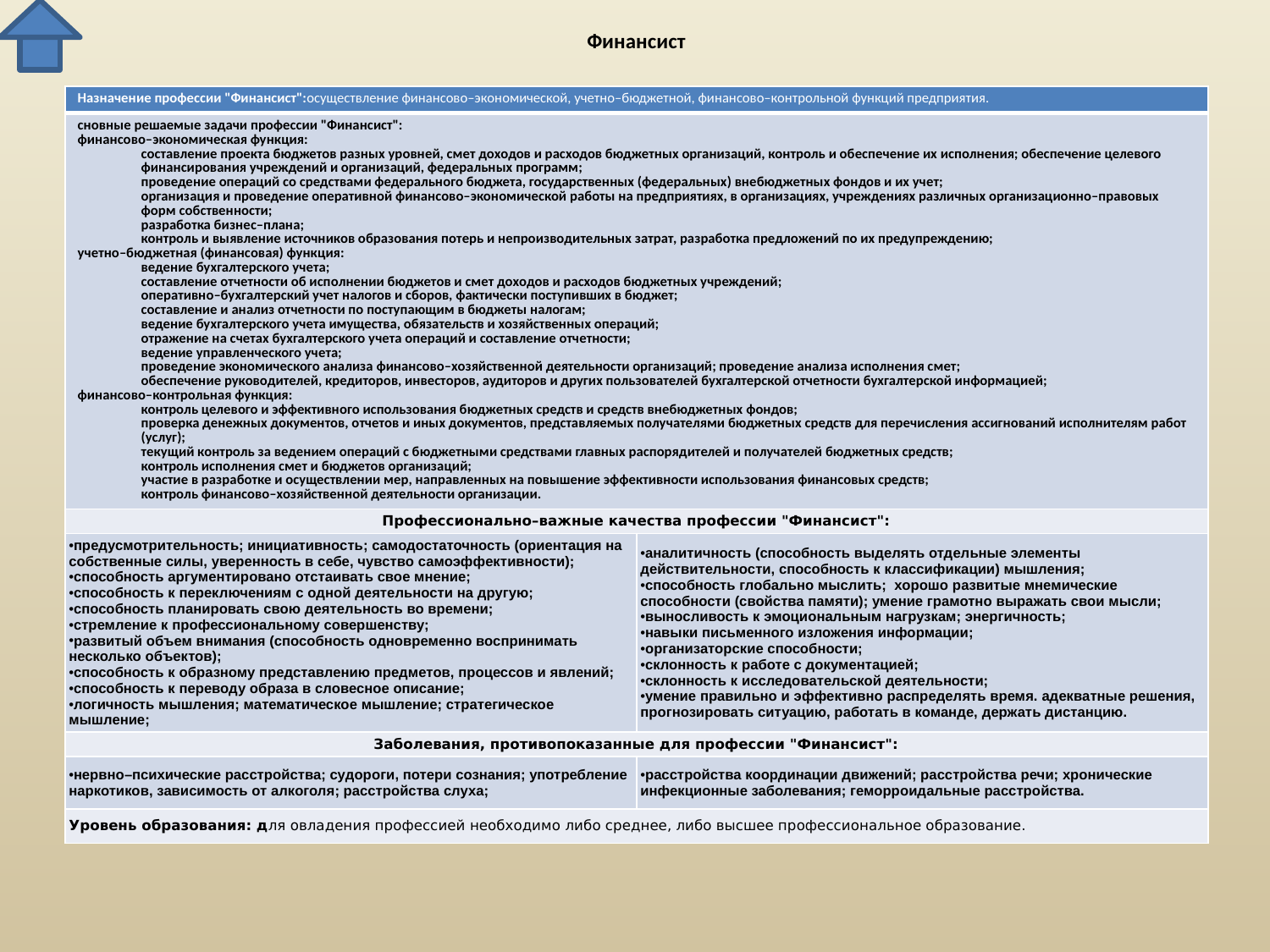

# Финансист
| Назначение профессии "Финансист":осуществление финансово–экономической, учетно–бюджетной, финансово–контрольной функций предприятия. |  |
| --- | --- |
| сновные решаемые задачи профессии "Финансист": финансово–экономическая функция: составление проекта бюджетов разных уровней, смет доходов и расходов бюджетных организаций, контроль и обеспечение их исполнения; обеспечение целевого финансирования учреждений и организаций, федеральных программ; проведение операций со средствами федерального бюджета, государственных (федеральных) внебюджетных фондов и их учет; организация и проведение оперативной финансово–экономической работы на предприятиях, в организациях, учреждениях различных организационно–правовых форм собственности; разработка бизнес–плана; контроль и выявление источников образования потерь и непроизводительных затрат, разработка предложений по их предупреждению; учетно–бюджетная (финансовая) функция: ведение бухгалтерского учета; составление отчетности об исполнении бюджетов и смет доходов и расходов бюджетных учреждений; оперативно–бухгалтерский учет налогов и сборов, фактически поступивших в бюджет; составление и анализ отчетности по поступающим в бюджеты налогам; ведение бухгалтерского учета имущества, обязательств и хозяйственных операций; отражение на счетах бухгалтерского учета операций и составление отчетности; ведение управленческого учета; проведение экономического анализа финансово–хозяйственной деятельности организаций; проведение анализа исполнения смет; обеспечение руководителей, кредиторов, инвесторов, аудиторов и других пользователей бухгалтерской отчетности бухгалтерской информацией; финансово–контрольная функция: контроль целевого и эффективного использования бюджетных средств и средств внебюджетных фондов; проверка денежных документов, отчетов и иных документов, представляемых получателями бюджетных средств для перечисления ассигнований исполнителям работ (услуг); текущий контроль за ведением операций с бюджетными средствами главных распорядителей и получателей бюджетных средств; контроль исполнения смет и бюджетов организаций; участие в разработке и осуществлении мер, направленных на повышение эффективности использования финансовых средств; контроль финансово–хозяйственной деятельности организации. |  |
| Профессионально–важные качества профессии "Финансист": |  |
| предусмотрительность; инициативность; самодостаточность (ориентация на собственные силы, уверенность в себе, чувство самоэффективности); способность аргументировано отстаивать свое мнение; способность к переключениям с одной деятельности на другую; способность планировать свою деятельность во времени; стремление к профессиональному совершенству; развитый объем внимания (способность одновременно воспринимать несколько объектов); способность к образному представлению предметов, процессов и явлений; способность к переводу образа в словесное описание; логичность мышления; математическое мышление; стратегическое мышление; | аналитичность (способность выделять отдельные элементы действительности, способность к классификации) мышления; способность глобально мыслить; хорошо развитые мнемические способности (свойства памяти); умение грамотно выражать свои мысли; выносливость к эмоциональным нагрузкам; энергичность; навыки письменного изложения информации; организаторские способности; склонность к работе с документацией; склонность к исследовательской деятельности; умение правильно и эффективно распределять время. адекватные решения, прогнозировать ситуацию, работать в команде, держать дистанцию. |
| Заболевания, противопоказанные для профессии "Финансист": |  |
| нервно–психические расстройства; судороги, потери сознания; употребление наркотиков, зависимость от алкоголя; расстройства слуха; | расстройства координации движений; расстройства речи; хронические инфекционные заболевания; геморроидальные расстройства. |
| Уровень образования: для овладения профессией необходимо либо среднее, либо высшее профессиональное образование. |  |